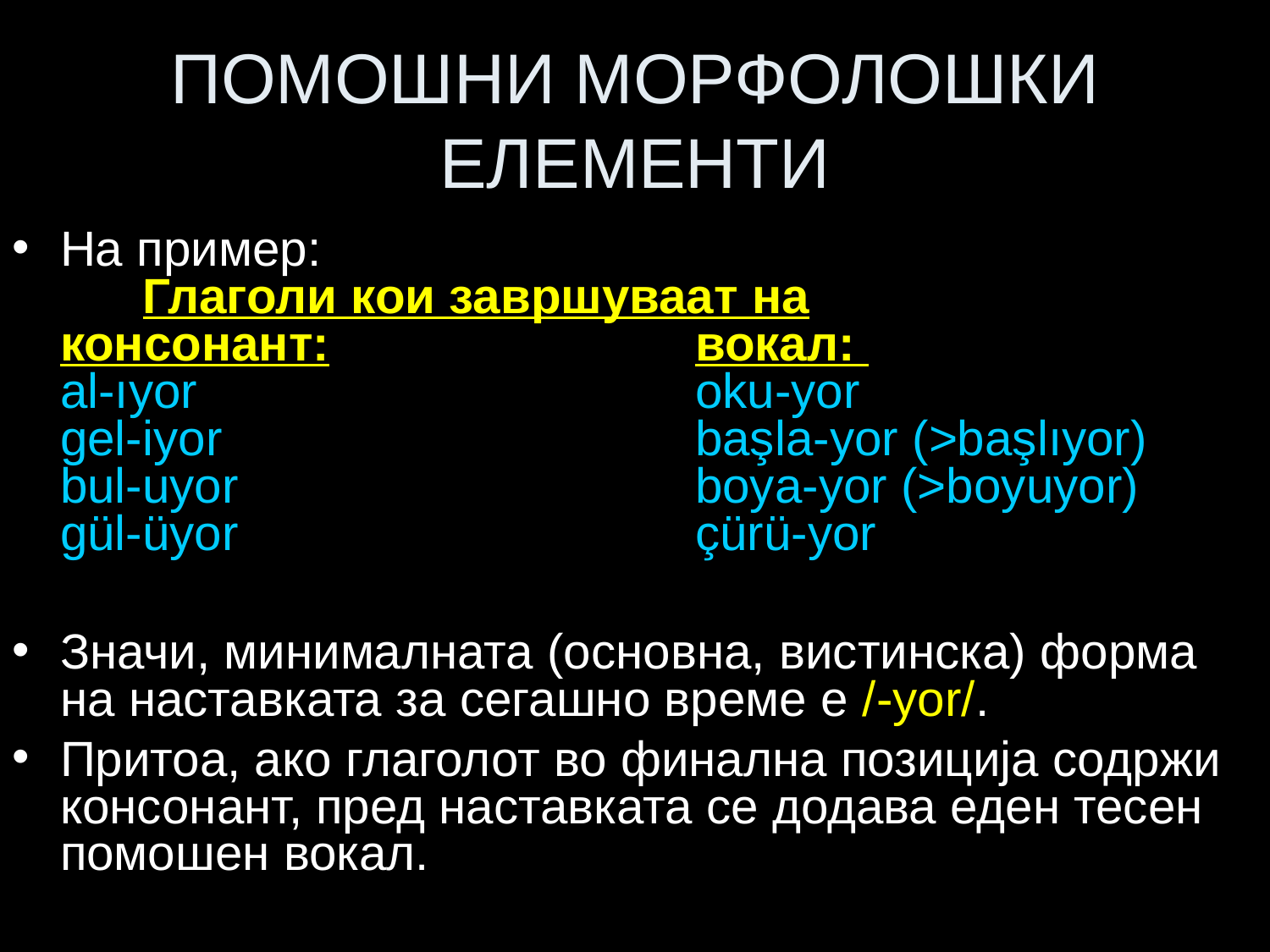

# ПОМОШНИ МОРФОЛОШКИ ЕЛЕМЕНТИ
На пример:
      Глаголи кои завршуваат на
консонант:			вокал:
al-ıyor				oku-yor
gel-iyor				başla-yor (>başlıyor)
bul-uyor				boya-yor (>boyuyor)
gül-üyor				çürü-yor

Значи, минималната (основна, вистинска) форма на наставката за сегашно време е /-yor/.
Притоа, ако глаголот во финална позиција содржи консонант, пред наставката се додава еден тесен помошен вокал.